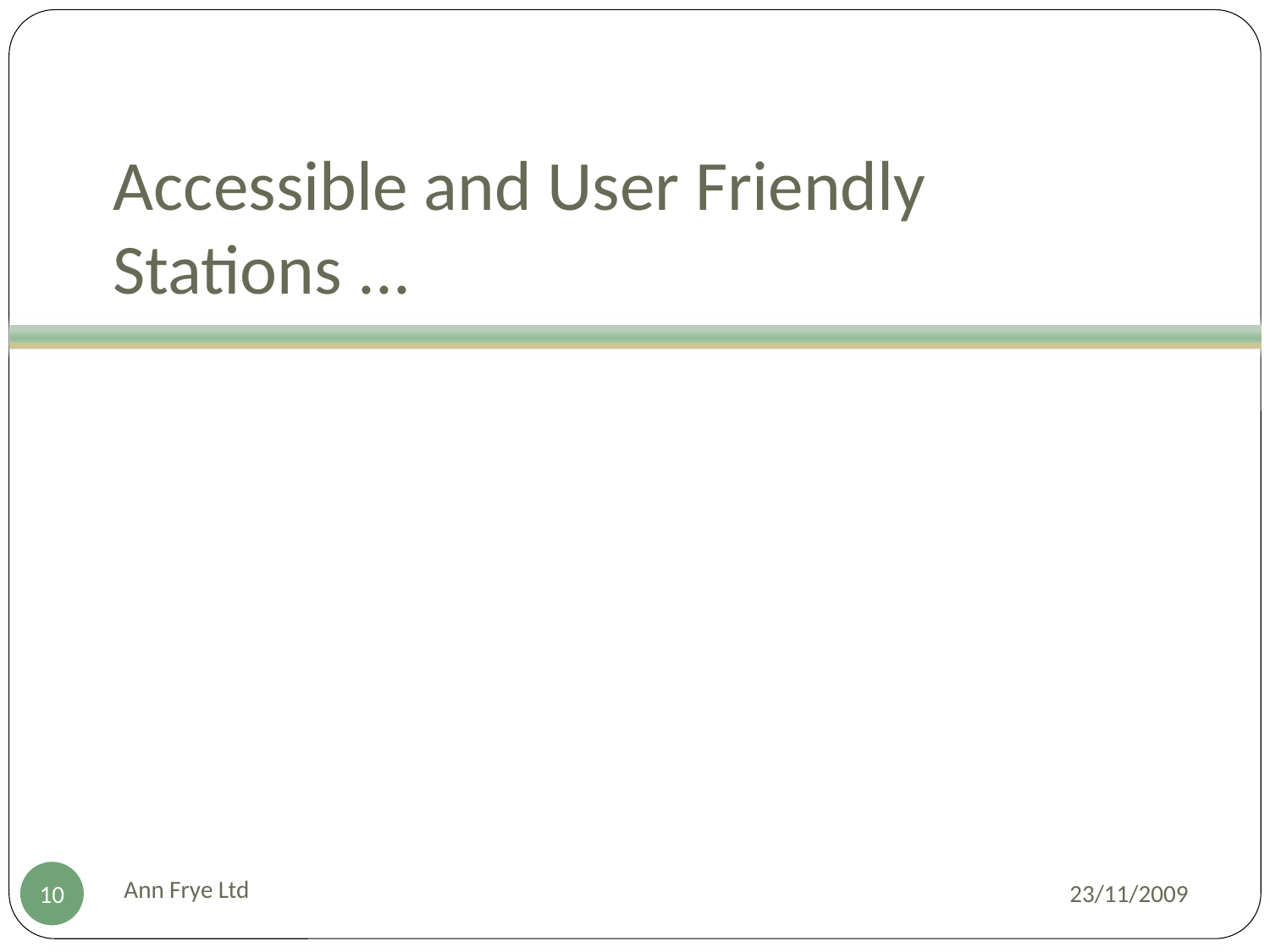

# Accessible and User Friendly Stations ...

Ann Frye Ltd
23/11/2009
10